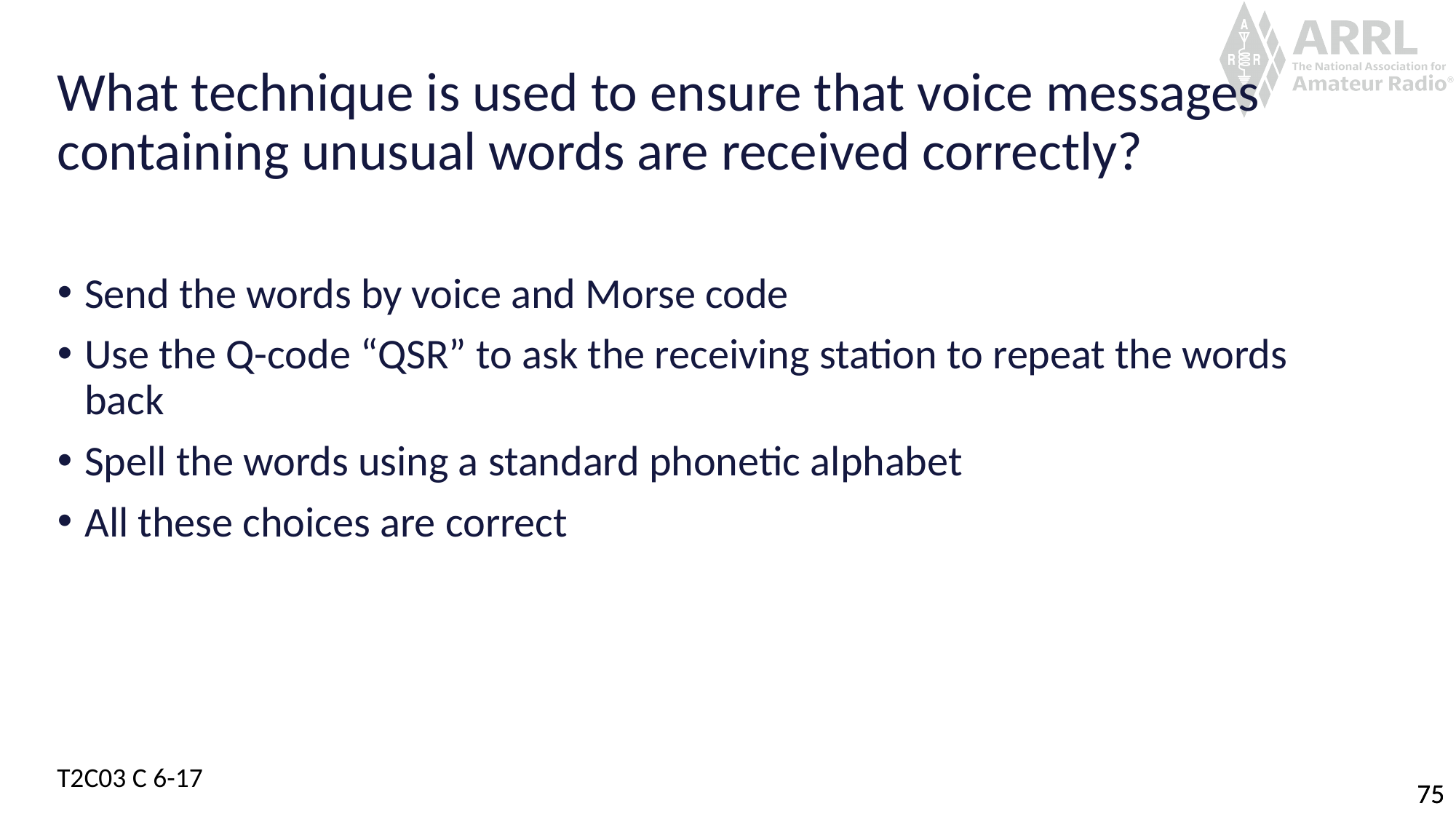

# What technique is used to ensure that voice messages containing unusual words are received correctly?
Send the words by voice and Morse code
Use the Q-code “QSR” to ask the receiving station to repeat the words back
Spell the words using a standard phonetic alphabet
All these choices are correct
T2C03 C 6-17